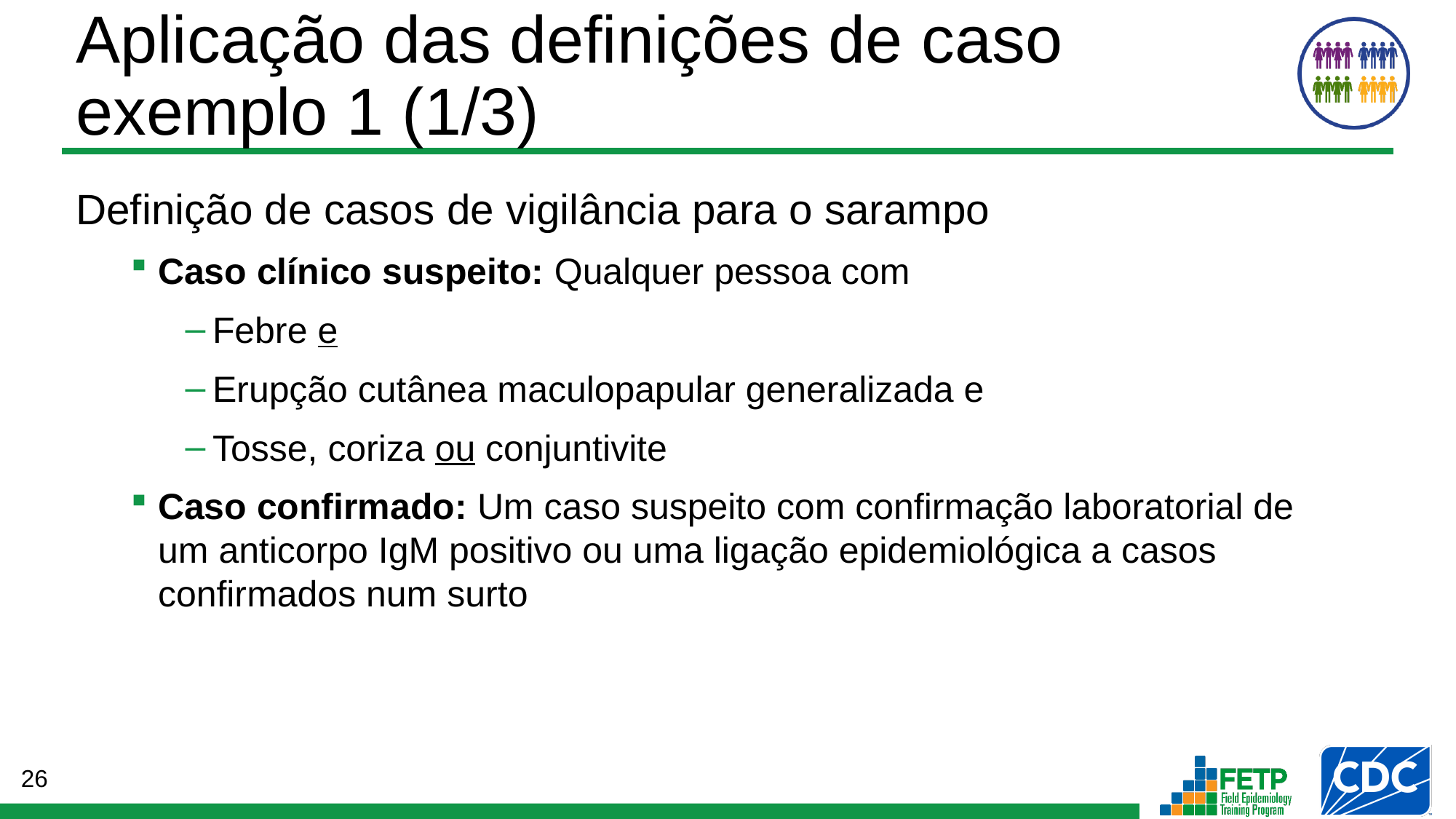

# Aplicação das definições de caso exemplo 1 (1/3)
Definição de casos de vigilância para o sarampo
Caso clínico suspeito: Qualquer pessoa com
Febre e
Erupção cutânea maculopapular generalizada e
Tosse, coriza ou conjuntivite
Caso confirmado: Um caso suspeito com confirmação laboratorial de um anticorpo IgM positivo ou uma ligação epidemiológica a casos confirmados num surto